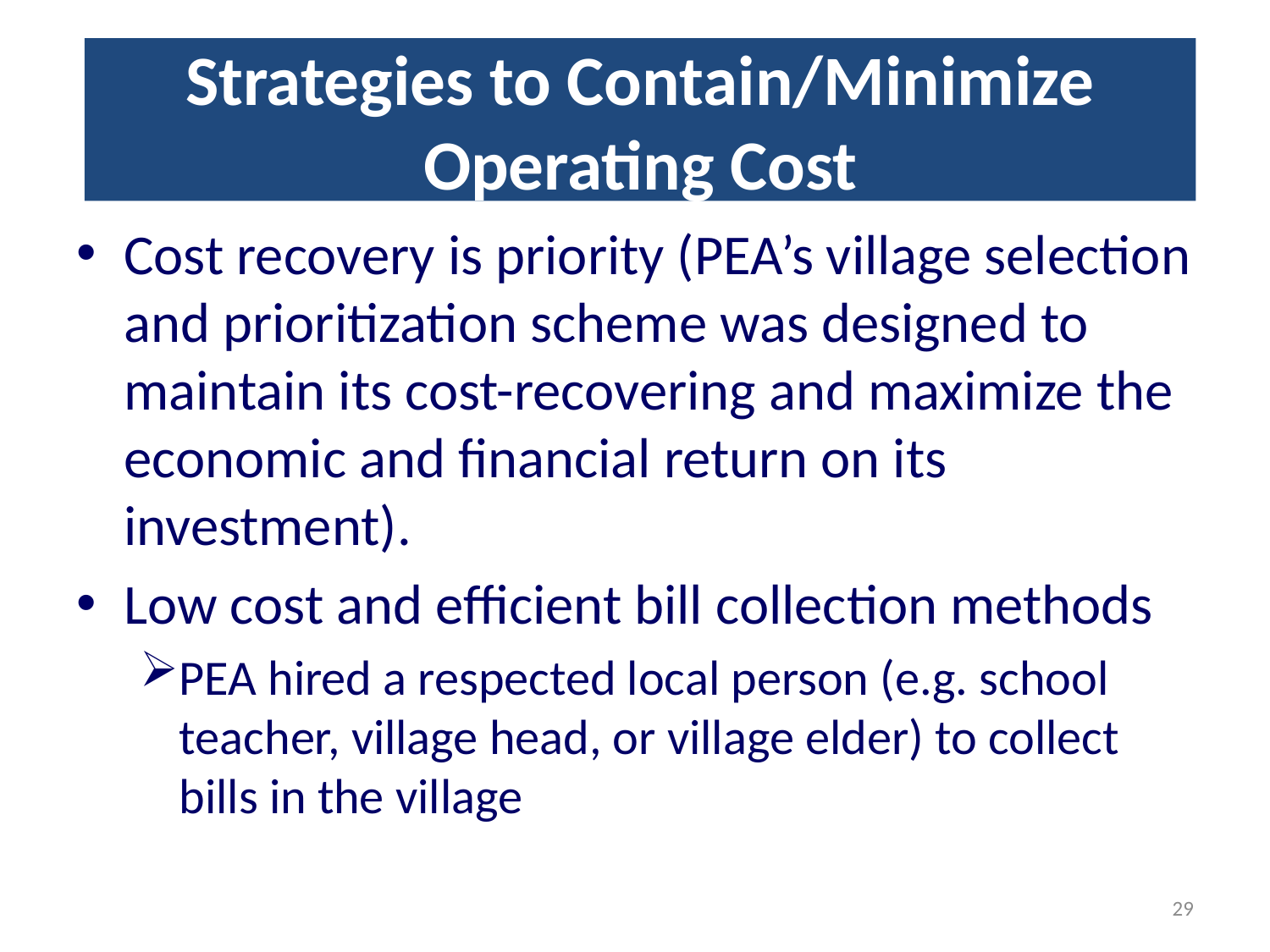

# Strategies to Contain/Minimize Operating Cost
Cost recovery is priority (PEA’s village selection and prioritization scheme was designed to maintain its cost-recovering and maximize the economic and financial return on its investment).
Low cost and efficient bill collection methods
PEA hired a respected local person (e.g. school teacher, village head, or village elder) to collect bills in the village
29